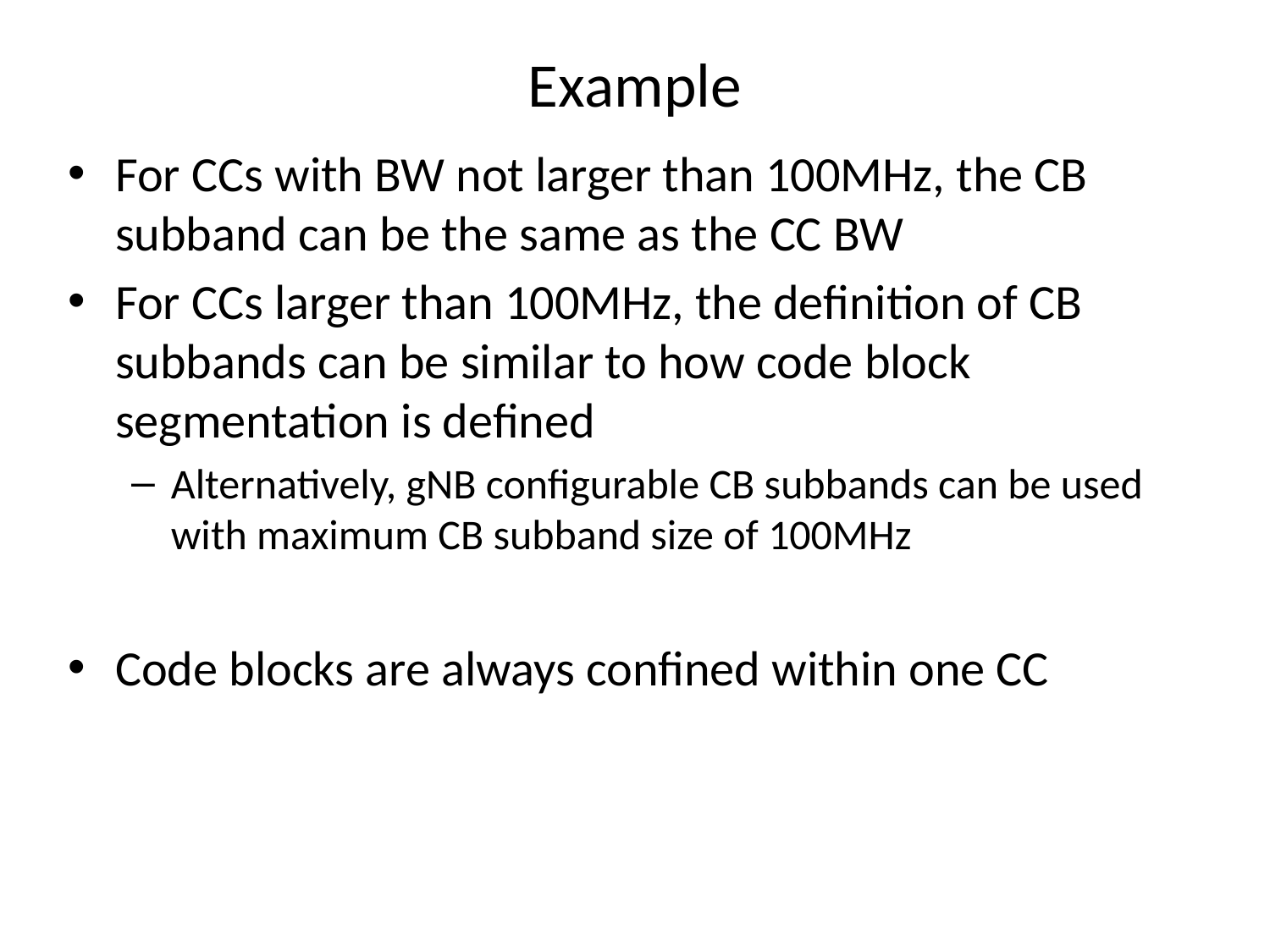

# Example
For CCs with BW not larger than 100MHz, the CB subband can be the same as the CC BW
For CCs larger than 100MHz, the definition of CB subbands can be similar to how code block segmentation is defined
Alternatively, gNB configurable CB subbands can be used with maximum CB subband size of 100MHz

Code blocks are always confined within one CC